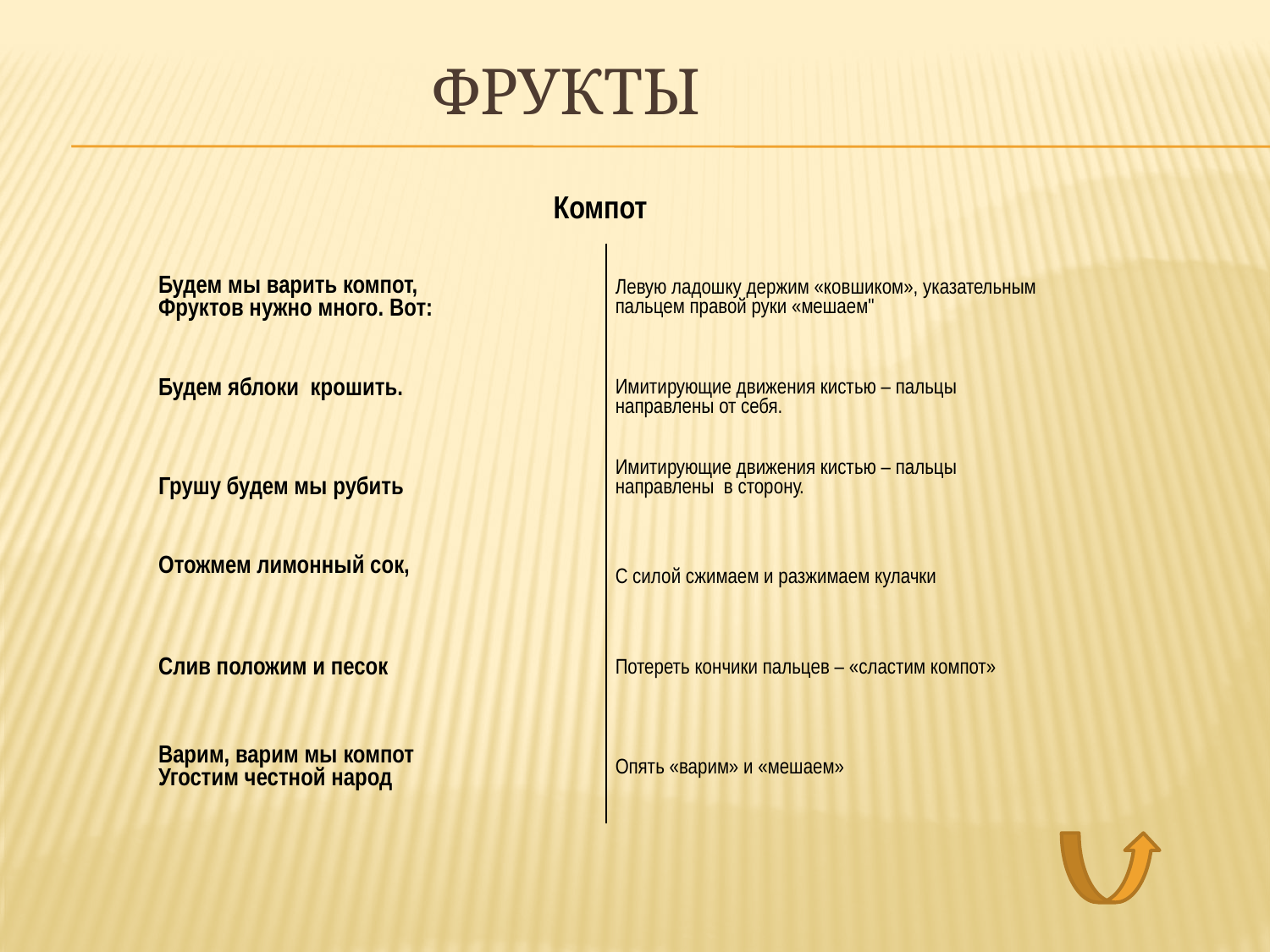

# Фрукты
| Компот |  |
| --- | --- |
| Будем мы варить компот, Фруктов нужно много. Вот: | Левую ладошку держим «ковшиком», указательным пальцем правой руки «мешаем" |
| Будем яблоки крошить. | Имитирующие движения кистью – пальцы направлены от себя. |
| Грушу будем мы рубить | Имитирующие движения кистью – пальцы направлены в сторону. |
| Отожмем лимонный сок, | С силой сжимаем и разжимаем кулачки |
| Слив положим и песок | Потереть кончики пальцев – «сластим компот» |
| Варим, варим мы компот Угостим честной народ | Опять «варим» и «мешаем» |